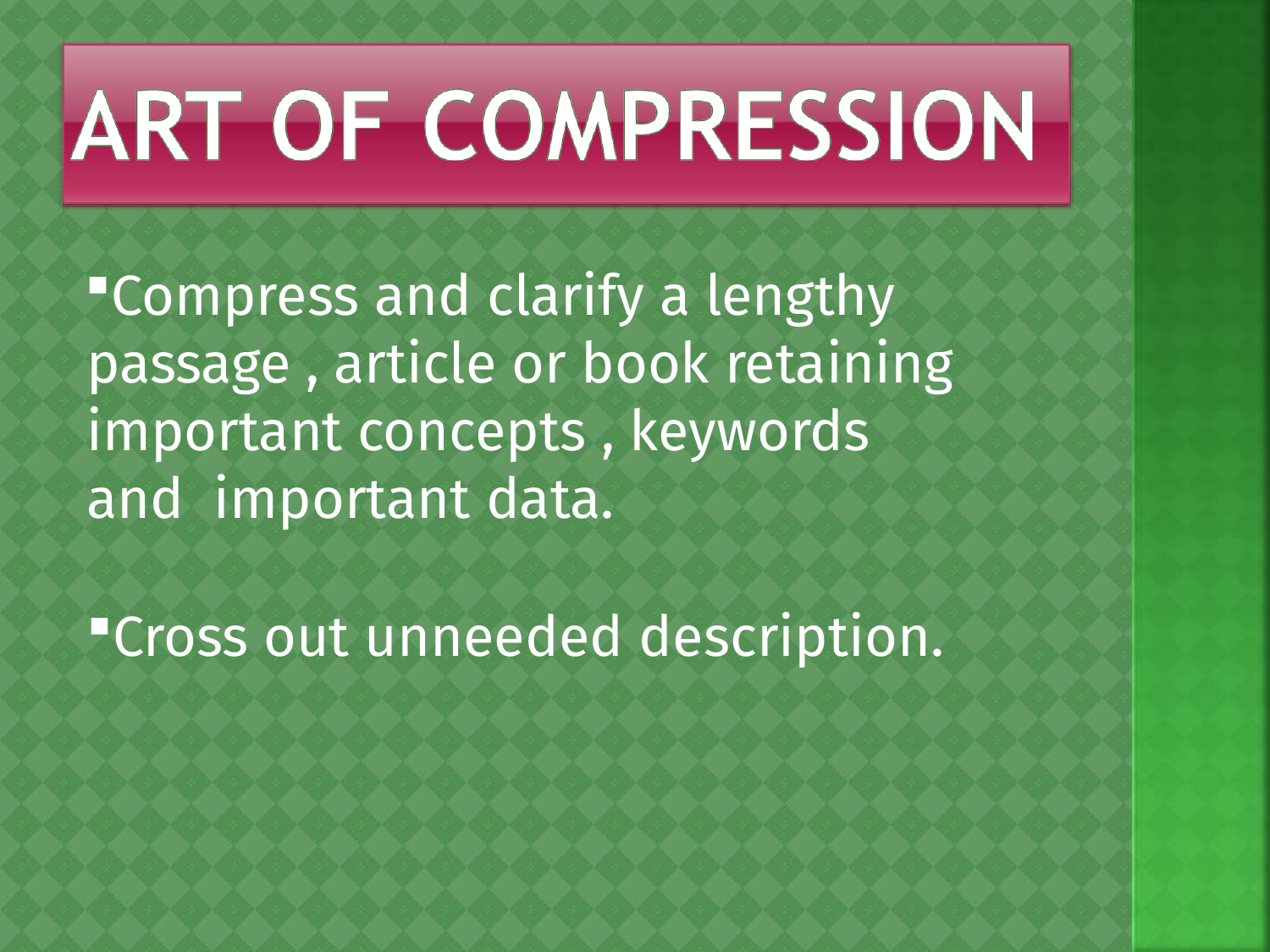

Compress and clarify a lengthy  passage , article or book retaining  important concepts , keywords and  important data.

Cross out unneeded description.